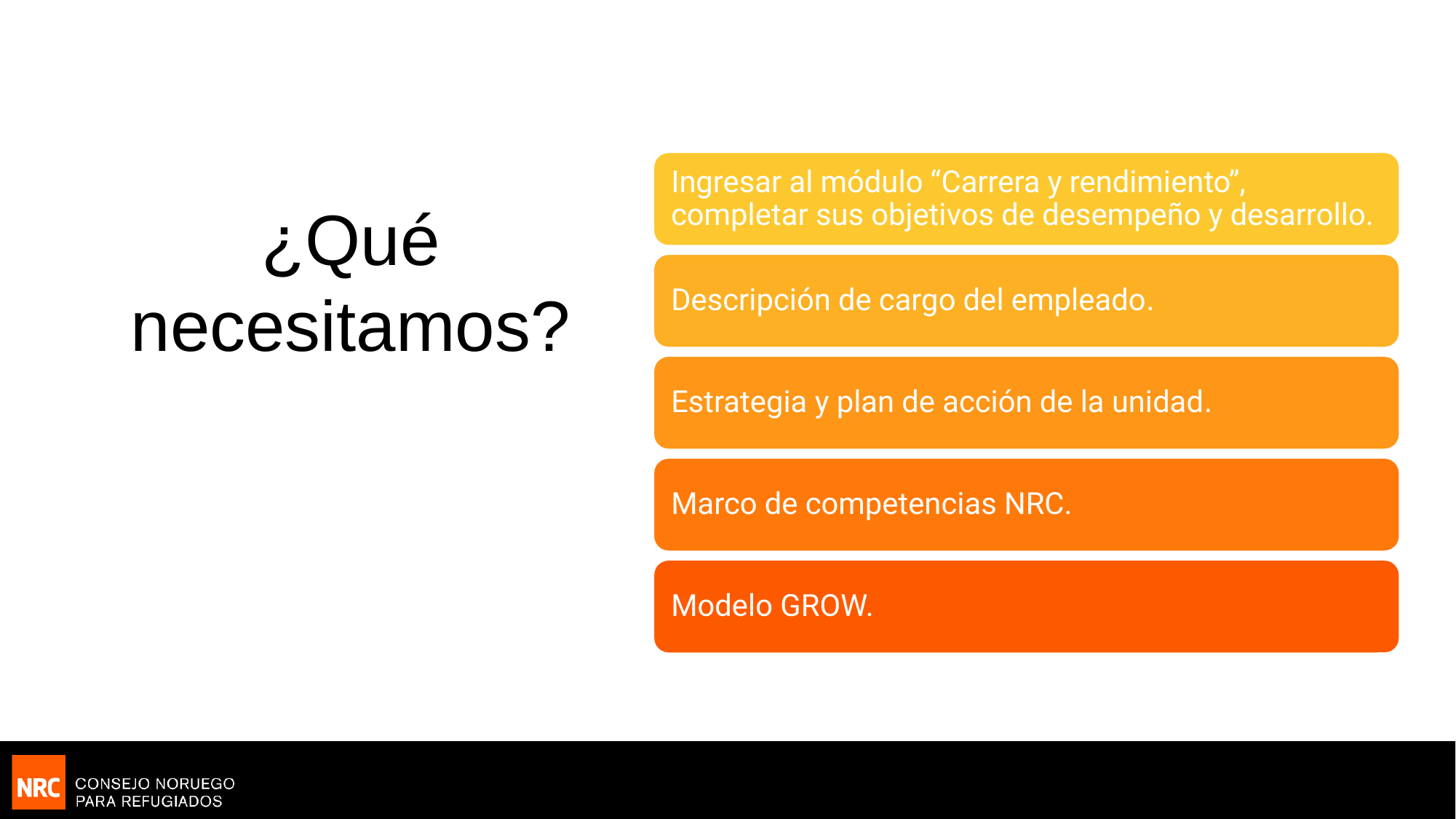

Ingresar al módulo “Carrera y rendimiento”, completar sus objetivos de desempeño y desarrollo.
Descripción de cargo del empleado.
Estrategia y plan de acción de la unidad.
Marco de competencias NRC.
Modelo GROW.
# ¿Qué necesitamos?